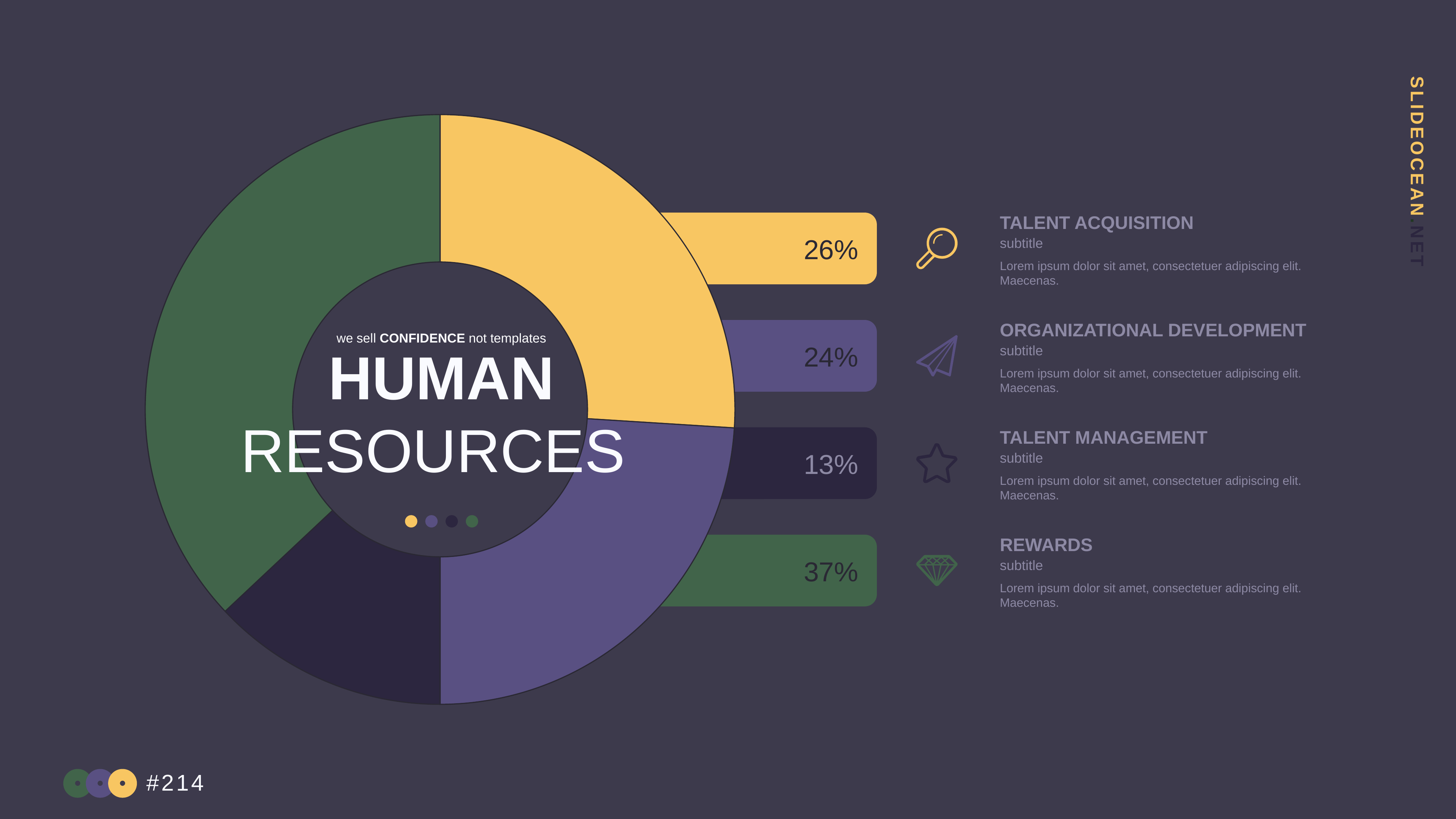

### Chart

| Category | Budget |
|---|---|
| Talent Acquisition | 26.0 |
| Organizational Development | 24.0 |
| Talent Management | 13.0 |
| Compensation & Benefits | 37.0 |
TALENT ACQUISITION
subtitle
Lorem ipsum dolor sit amet, consectetuer adipiscing elit. Maecenas.

26%
ORGANIZATIONAL DEVELOPMENT
subtitle
Lorem ipsum dolor sit amet, consectetuer adipiscing elit. Maecenas.

we sell CONFIDENCE not templates

HUMAN
RESOURCES
24%
TALENT MANAGEMENT
subtitle
Lorem ipsum dolor sit amet, consectetuer adipiscing elit. Maecenas.

13%

REWARDS
subtitle
Lorem ipsum dolor sit amet, consectetuer adipiscing elit. Maecenas.

37%

#214